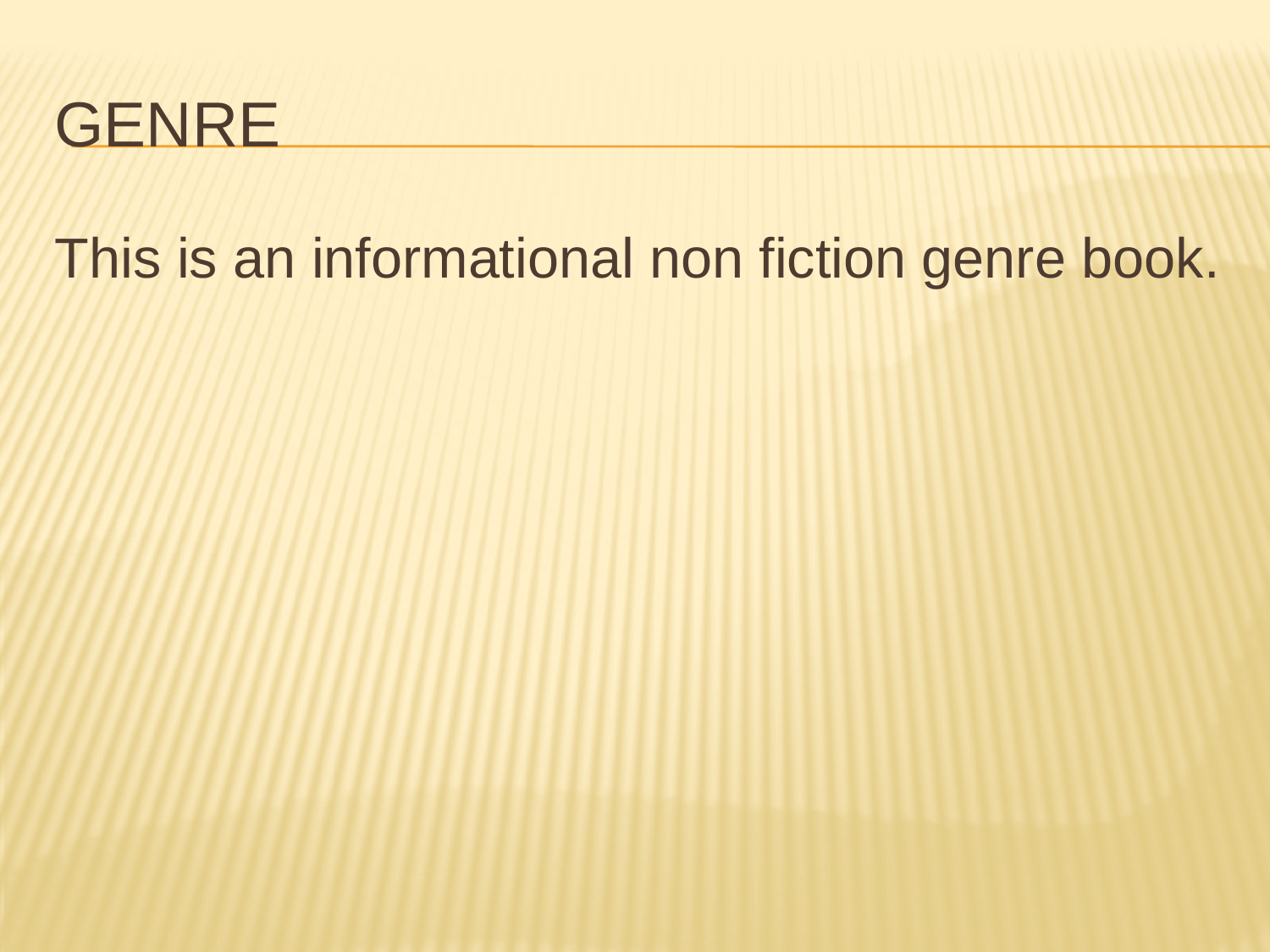

# GENRE
This is an informational non fiction genre book.